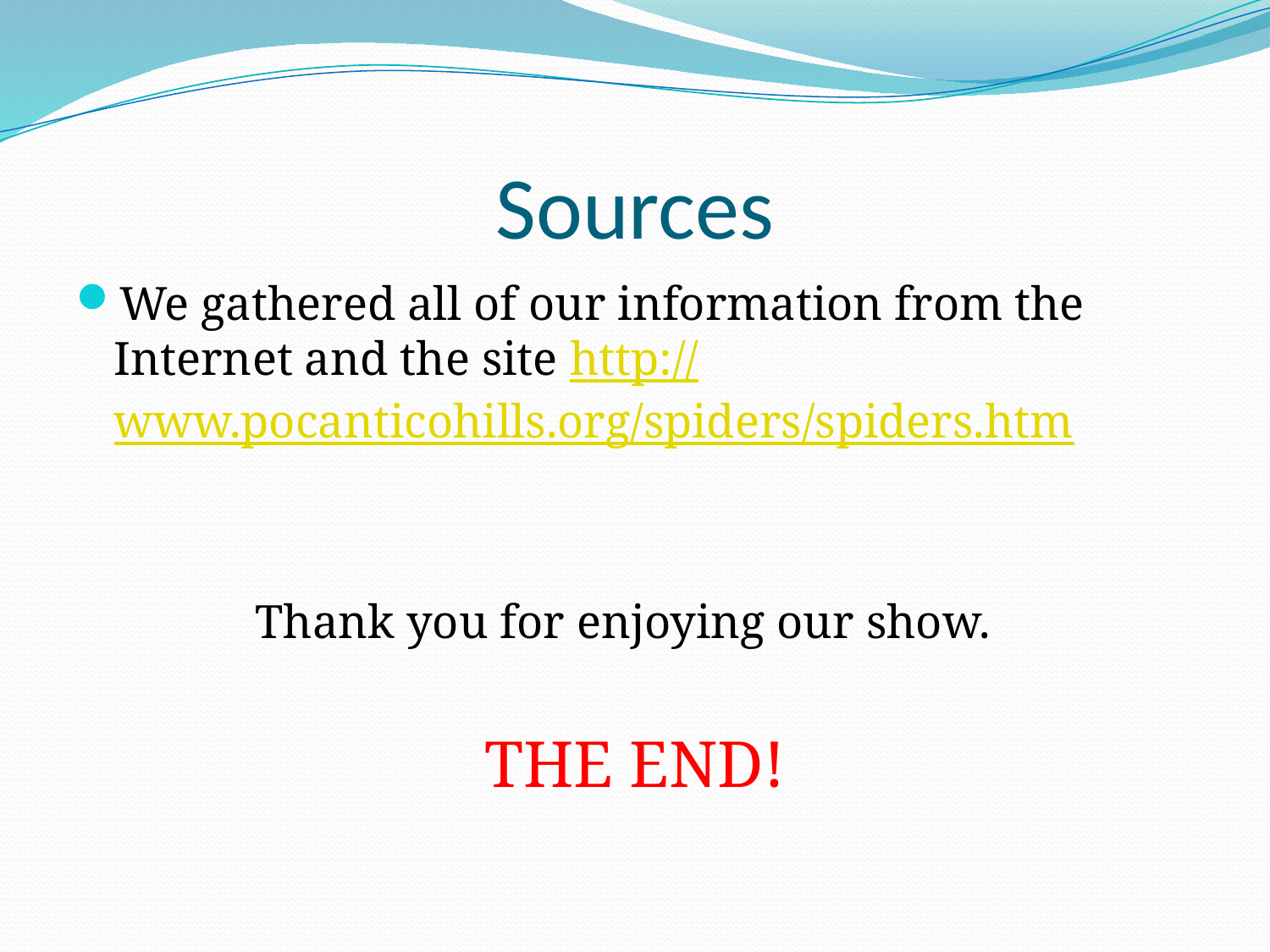

# Sources
We gathered all of our information from the Internet and the site http://www.pocanticohills.org/spiders/spiders.htm

Thank you for enjoying our show.

THE END!